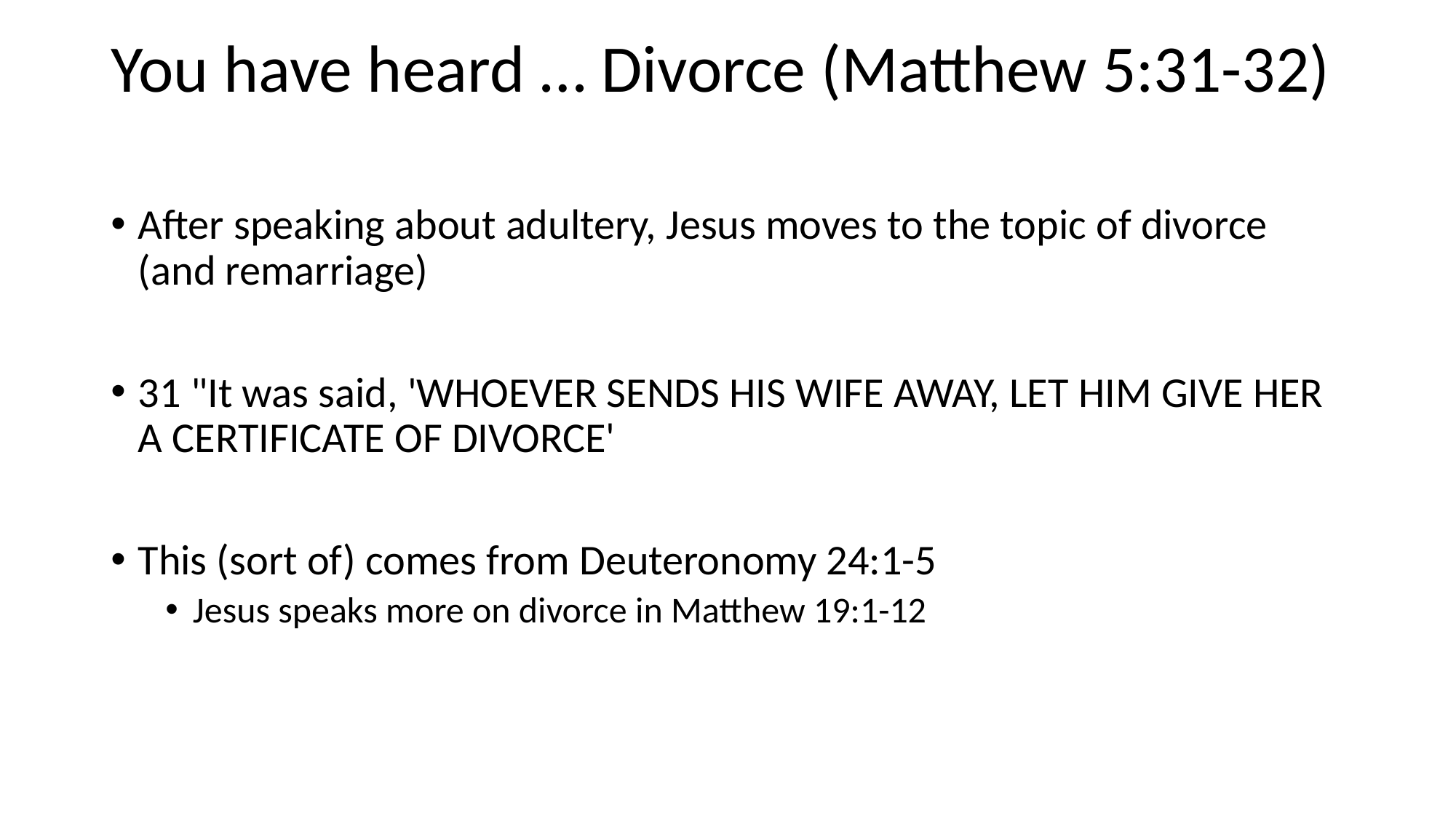

# You have heard … Divorce (Matthew 5:31-32)

After speaking about adultery, Jesus moves to the topic of divorce (and remarriage)

31 "It was said, 'WHOEVER SENDS HIS WIFE AWAY, LET HIM GIVE HER A CERTIFICATE OF DIVORCE'

This (sort of) comes from Deuteronomy 24:1-5
Jesus speaks more on divorce in Matthew 19:1-12